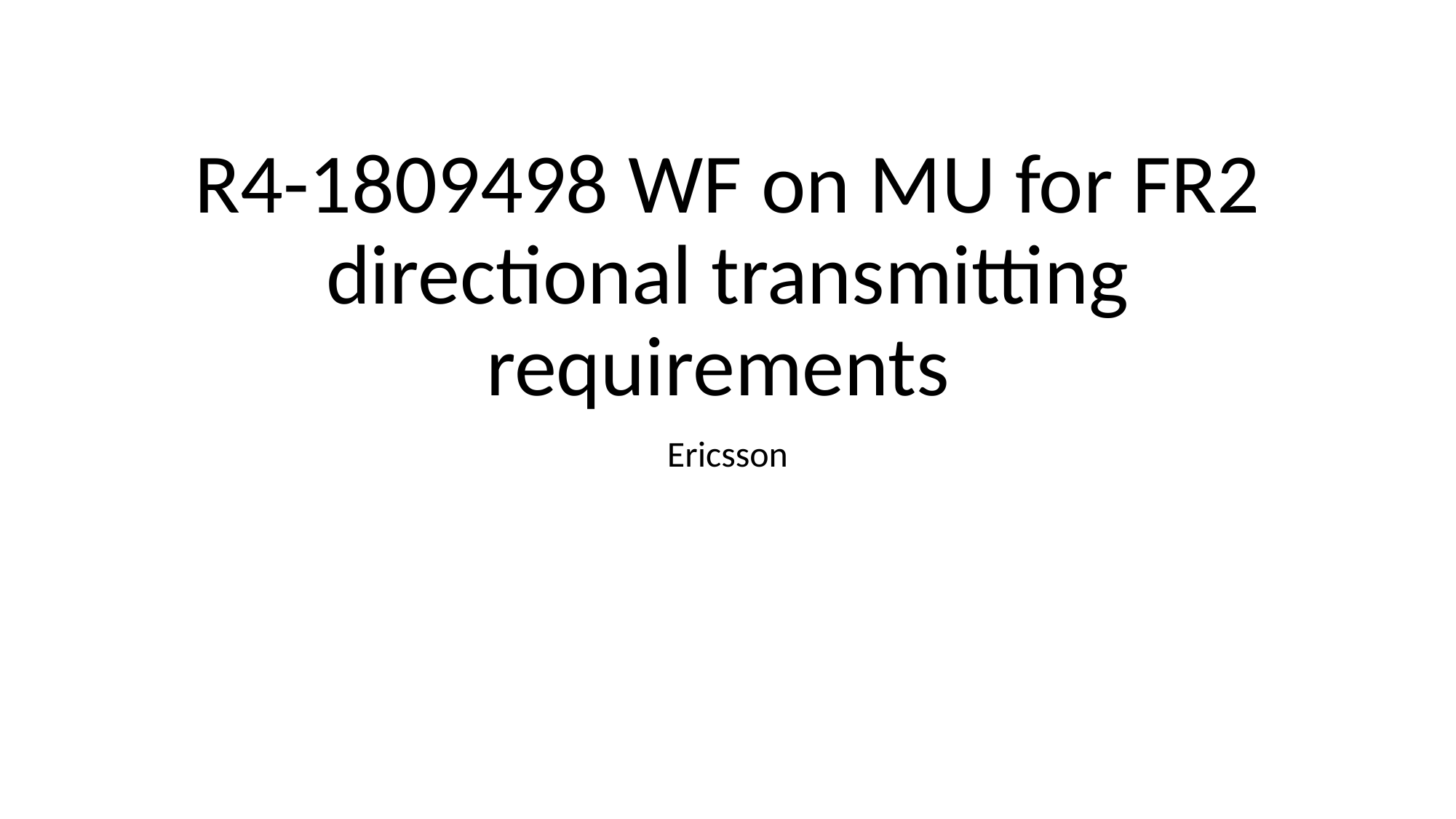

# R4-1809498 WF on MU for FR2 directional transmitting requirements
Ericsson